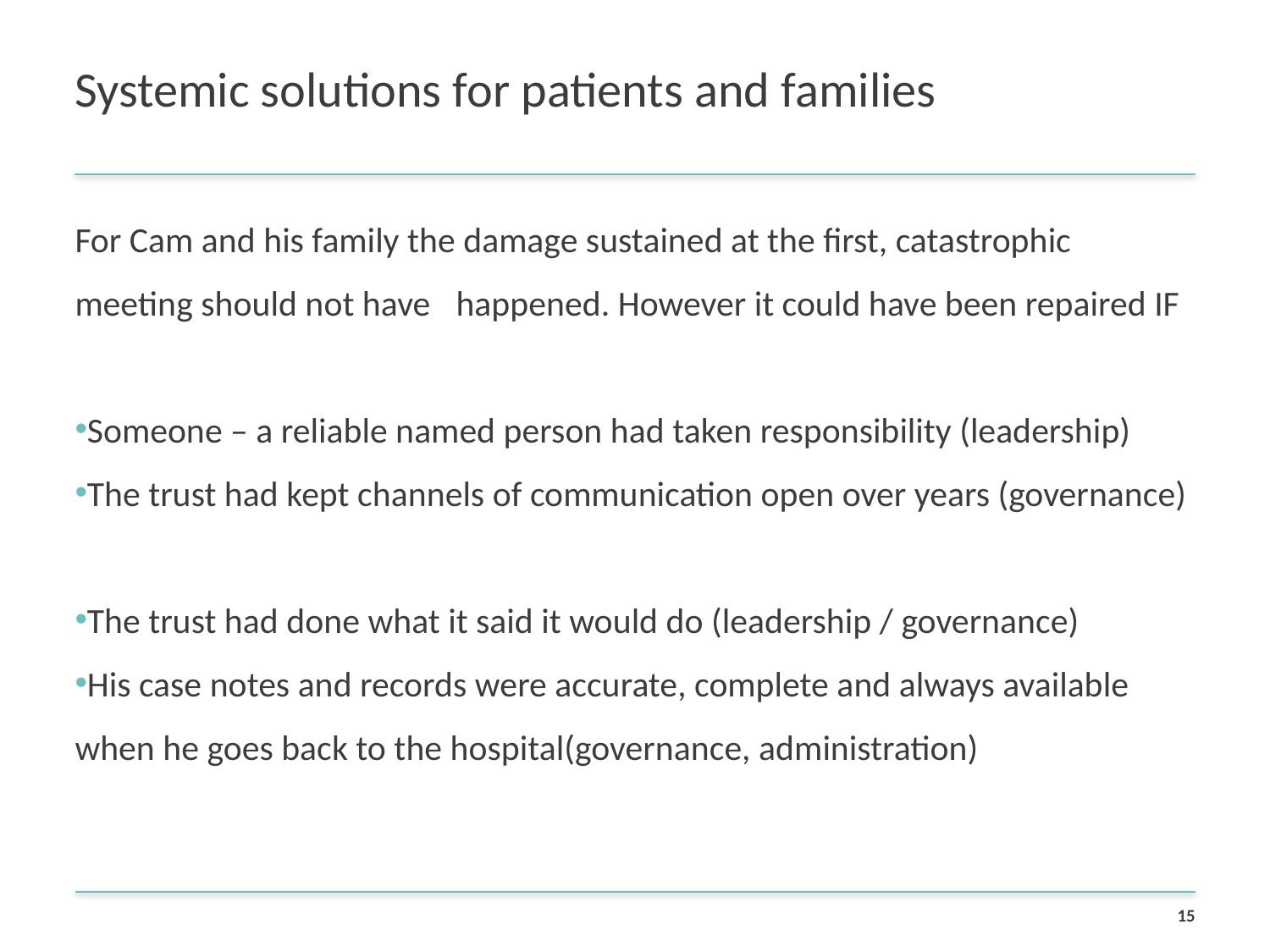

# Systemic solutions for patients and families
For Cam and his family the damage sustained at the first, catastrophic meeting should not have 	happened. However it could have been repaired IF

Someone – a reliable named person had taken responsibility (leadership)
The trust had kept channels of communication open over years (governance)
The trust had done what it said it would do (leadership / governance)
His case notes and records were accurate, complete and always available when he goes back to the hospital(governance, administration)